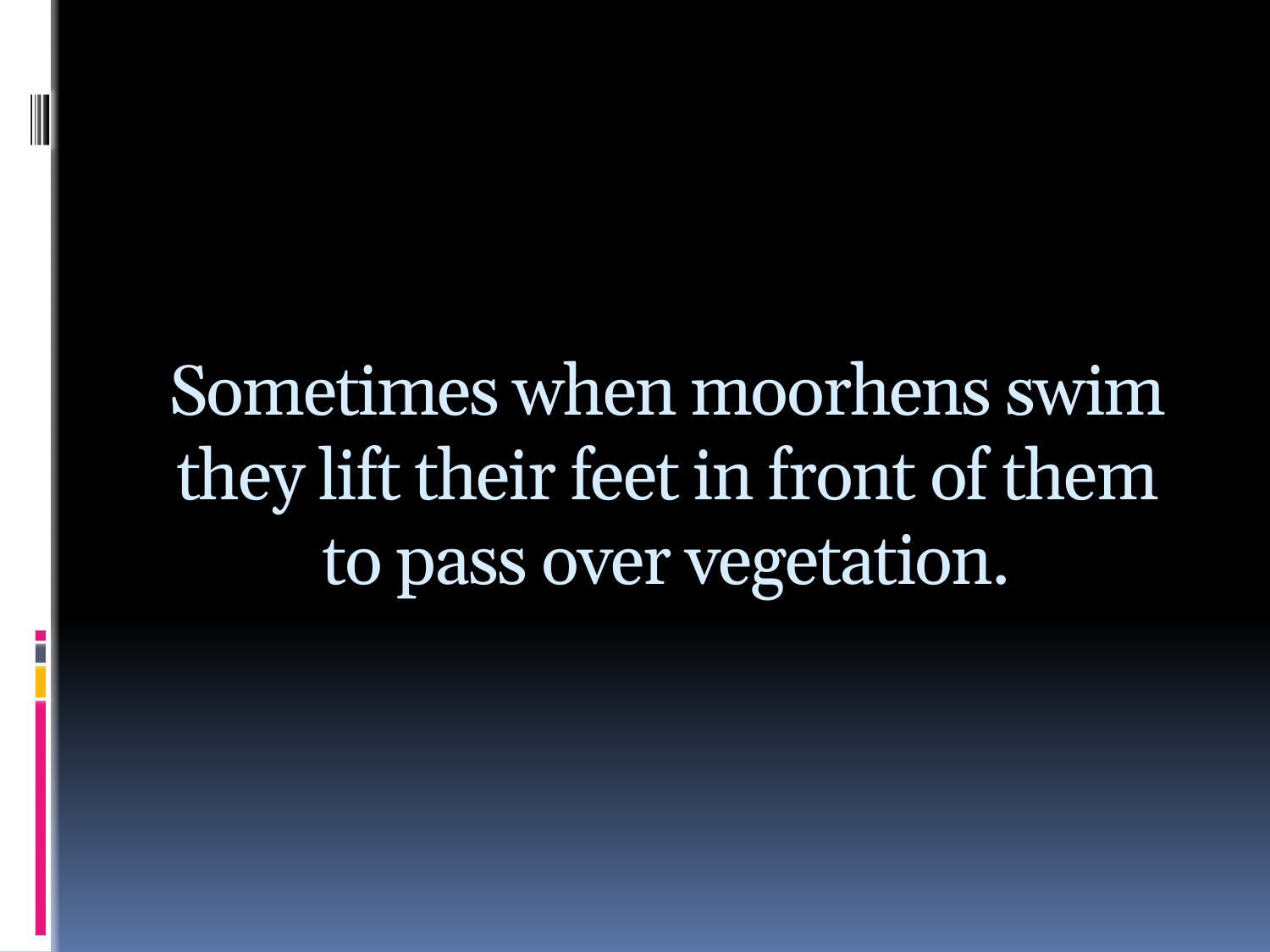

# Sometimes when moorhens swim they lift their feet in front of them to pass over vegetation.